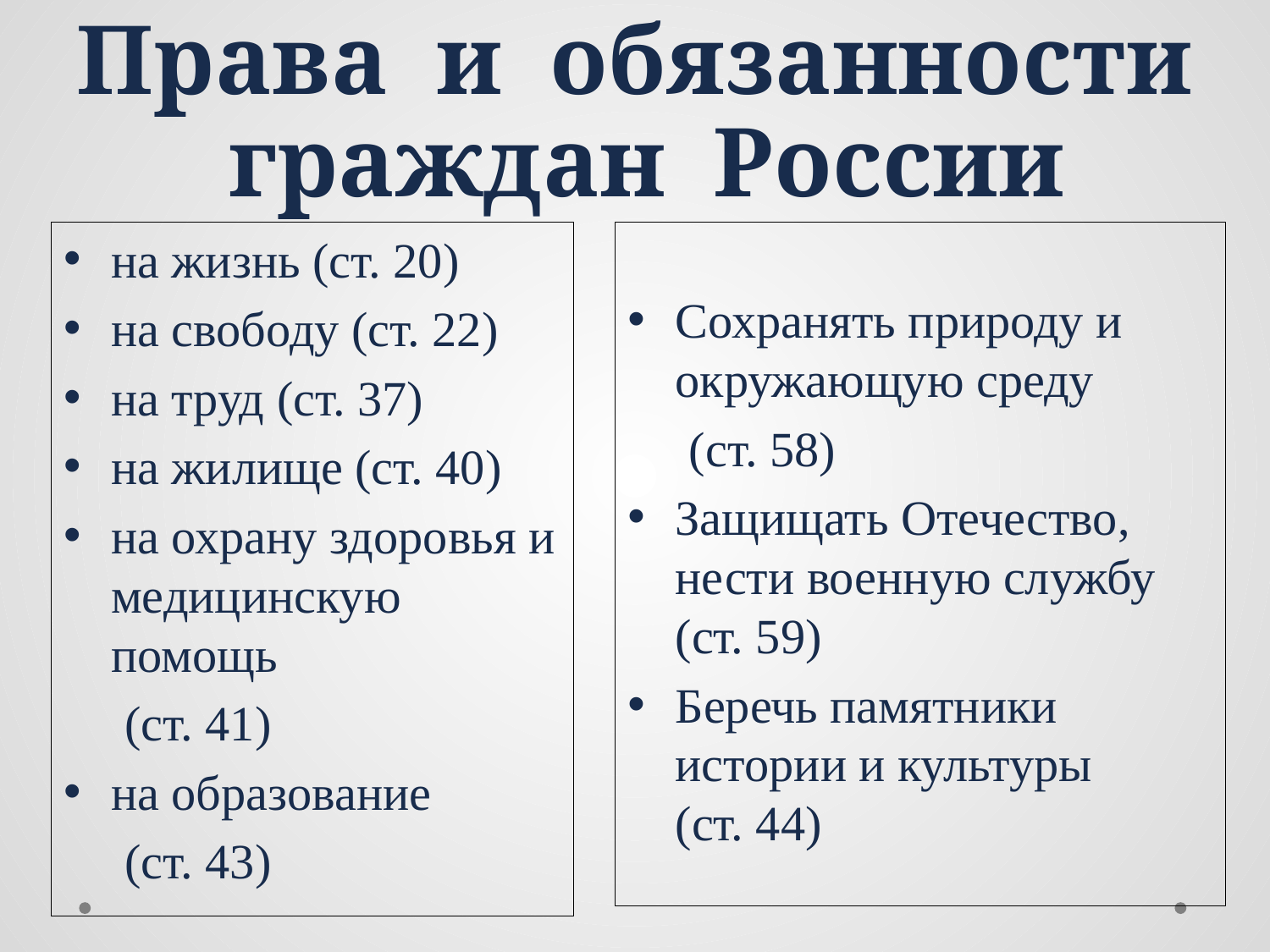

# Права  и  обязанности  граждан  России
на жизнь (ст. 20)
на свободу (ст. 22)
на труд (ст. 37)
на жилище (ст. 40)
на охрану здоровья и медицинскую помощь
     (ст. 41)
на образование
     (ст. 43)

Сохранять природу и окружающую среду
     (ст. 58)
Защищать Отечество, нести военную службу (ст. 59)
Беречь памятники истории и культуры     (ст. 44)